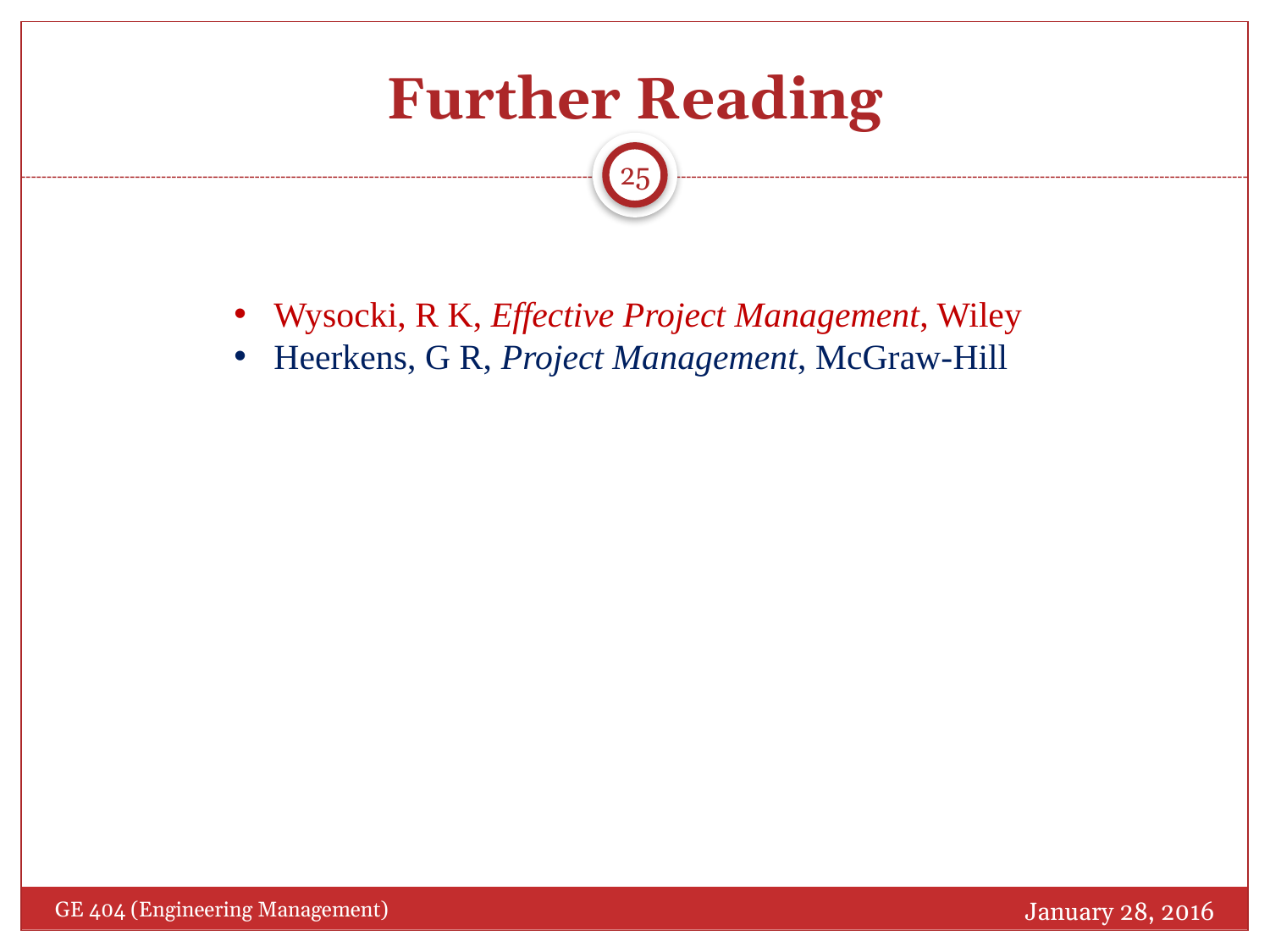

# Further Reading
25
Wysocki, R K, Effective Project Management, Wiley
Heerkens, G R, Project Management, McGraw-Hill
January 28, 2016
GE 404 (Engineering Management)